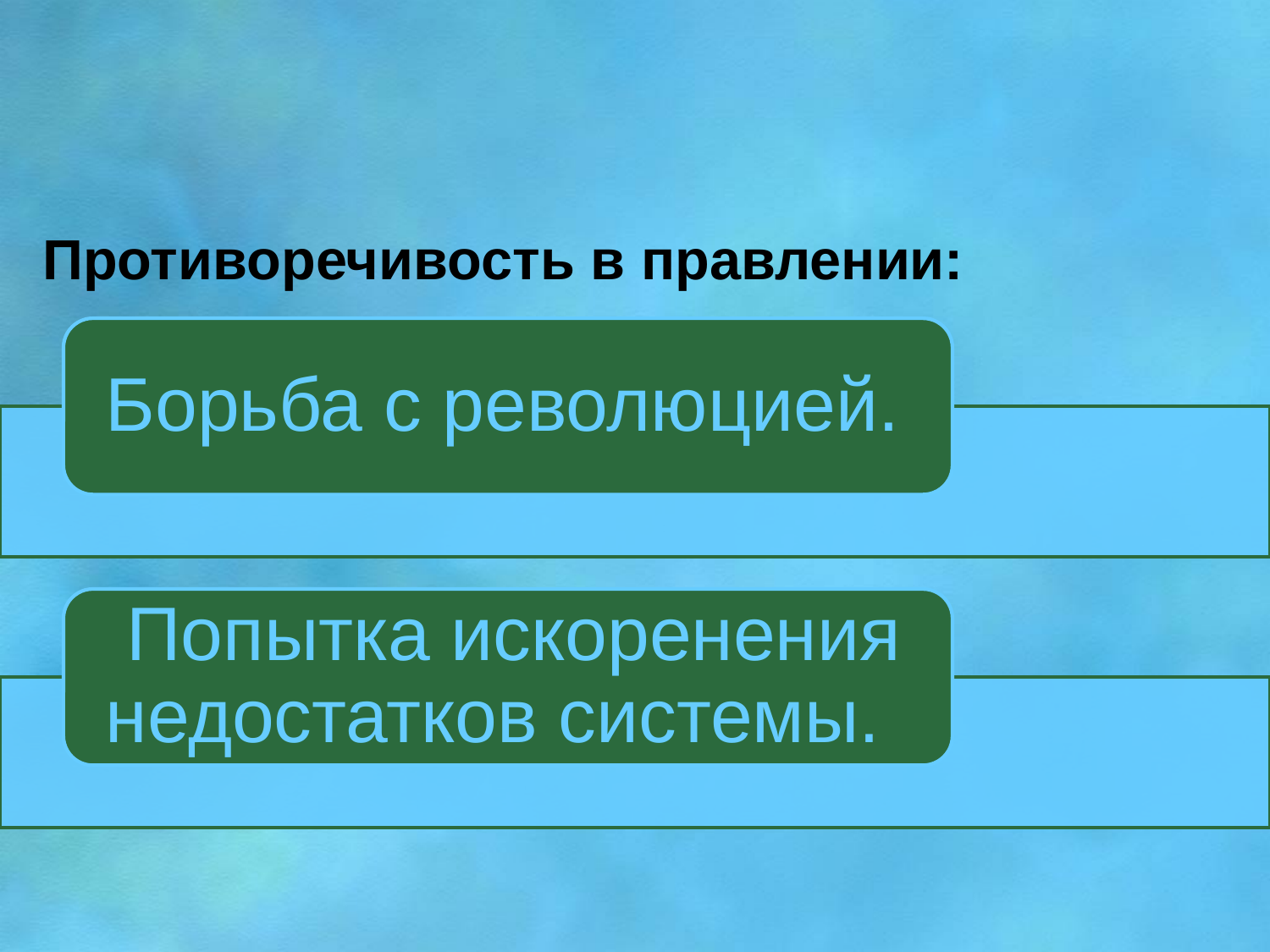

# Противоречивость в правлении:
Борьба с революцией.
 Попытка искоренения недостатков системы.